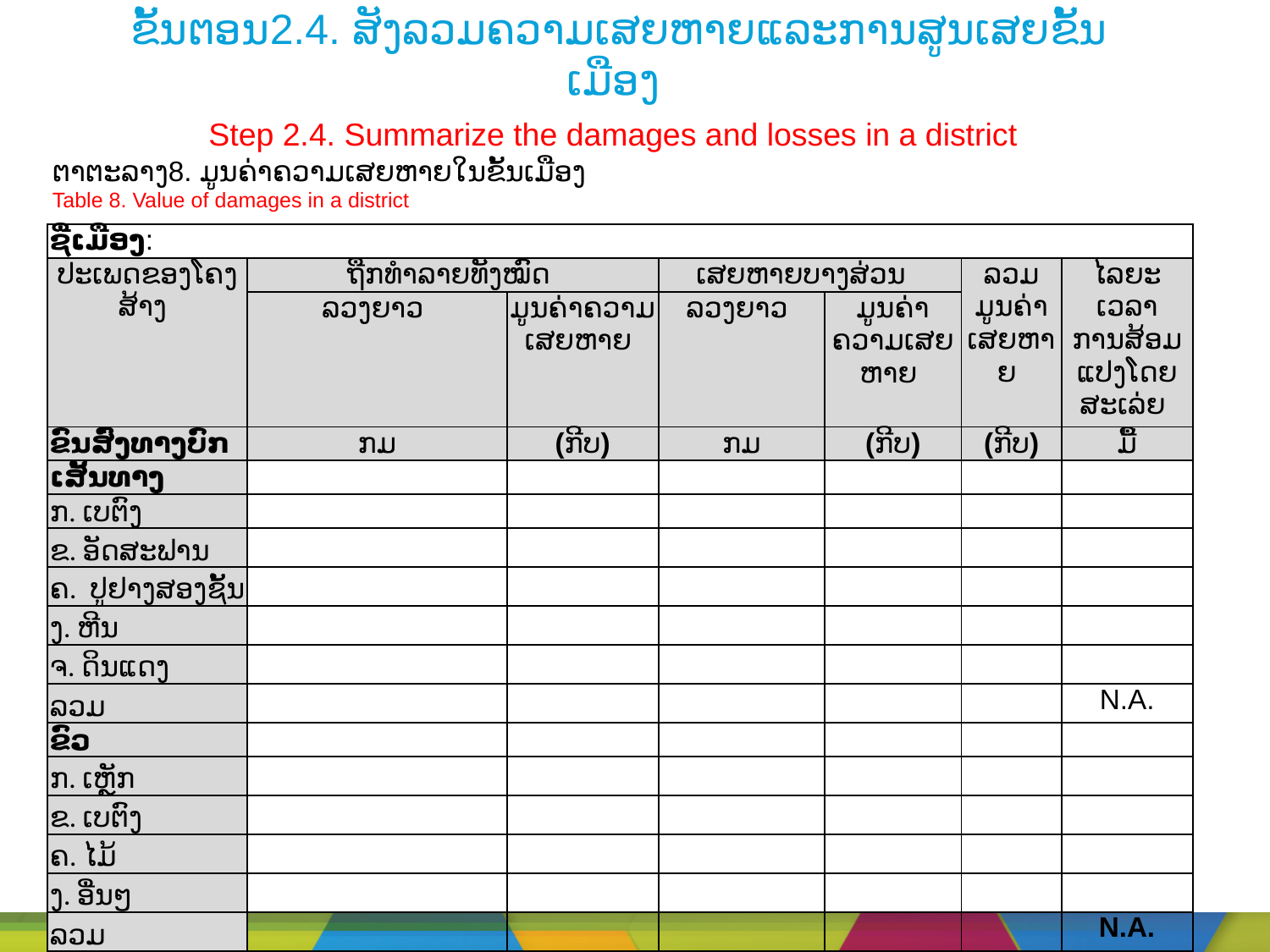

# ຂັ້ນຕອນ2.4. ສັງລວມຄວາມເສຍຫາຍແລະການສູນເສຍຂັ້ນເມືອງ Step 2.4. Summarize the damages and losses in a district
ຕາຕະລາງ8. ມູນ​ຄ່າ​ຄວາມ​ເສຍ​ຫາຍ​ໃນ​ຂັ້ນ​ເມືອງ
Table 8. Value of damages in a district ​
| ຊື່​ເມືອງ: |  |  |  |  |  |  |
| --- | --- | --- | --- | --- | --- | --- |
| ປະເພດຂອງໂຄງສ້າງ | ຖືກທໍາລາຍທັງໝົດ |  | ເສຍຫາຍບາງສ່ວນ |  | ລວມມູນຄ່າເສຍຫາຍ | ໄລຍະເວລາການສ້ອມ ແປງໂດຍສະເລ່ຍ |
|  | ລວງ​ຍາວ | ມູນ​ຄ່າ​ຄວາມ​ເສຍ​ຫາຍ | ລວງ​ຍາວ | ມູນ​ຄ່າ​ຄວາມ​ເສຍ​ຫາຍ |  |  |
| ຂົນ​ສົ່ງ​ທາງບົກ | ກມ | (ກີບ) | ກມ | (ກີບ) | (ກີບ) | ມື້ |
| ​ເສັ້ນທາງ |  |  |  |  |  |  |
| ກ. ເບຕົງ |  |  |  |  |  |  |
| ຂ. ອັດສະຟານ |  |  |  |  |  |  |
| ຄ.​ ປູຢາງ​ສອງ​ຊັ້ນ |  |  |  |  |  |  |
| ງ. ຫີນ |  |  |  |  |  |  |
| ຈ. ດິນແດງ |  |  |  |  |  |  |
| ລວມ |  |  |  |  |  | N.A. |
| ຂົວ |  |  |  |  |  |  |
| ກ. ເຫຼັກ |  |  |  |  |  |  |
| ຂ. ເບຕົງ |  |  |  |  |  |  |
| ຄ. ໄມ້ |  |  |  |  |  |  |
| ງ. ອື່ນໆ |  |  |  |  |  |  |
| ລວມ |  |  |  |  |  | N.A. |